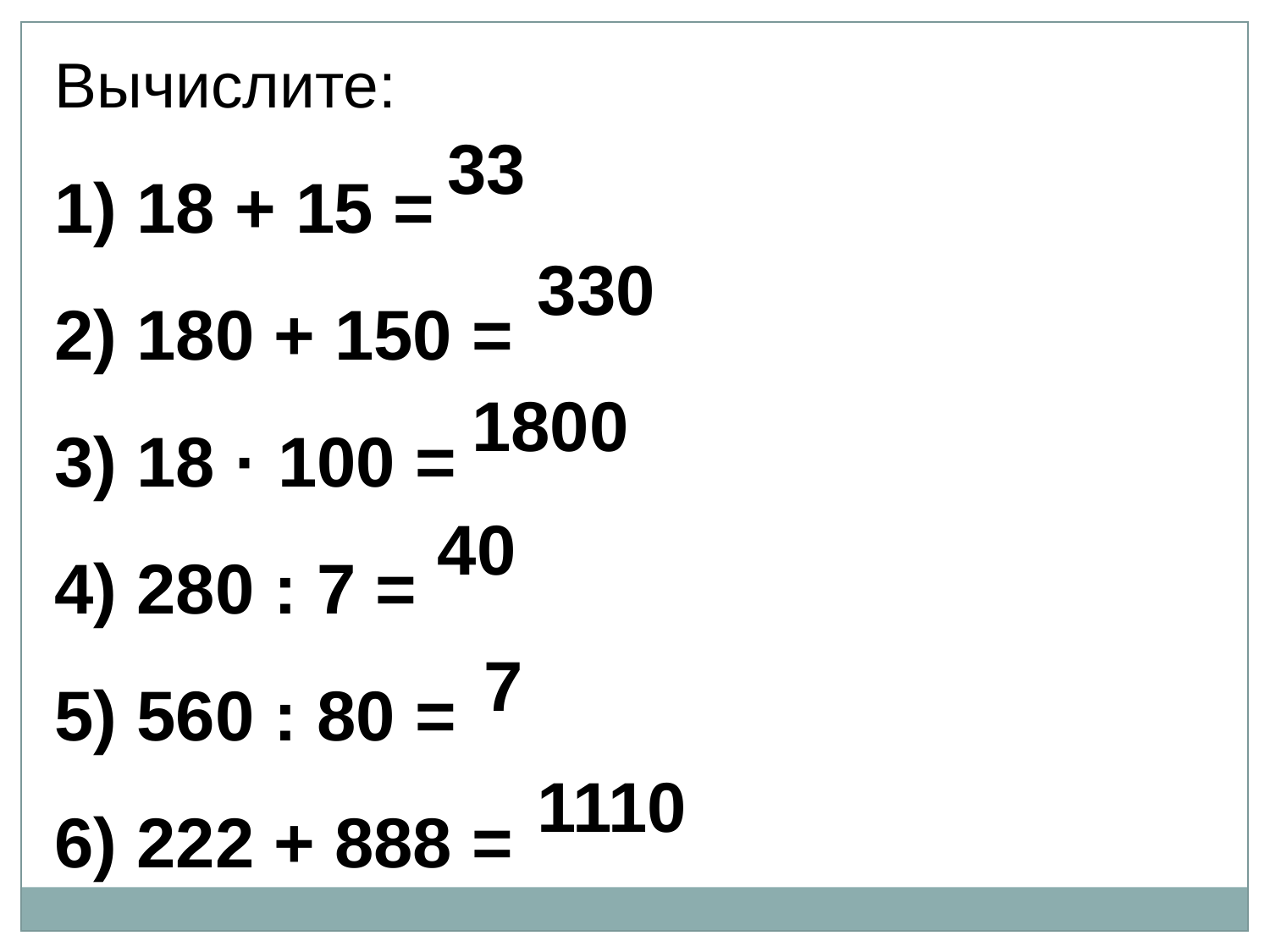

Вычислите:
1) 18 + 15 =
2) 180 + 150 =
3) 18 · 100 =
4) 280 : 7 =
5) 560 : 80 =
6) 222 + 888 =
33
330
1800
40
7
1110